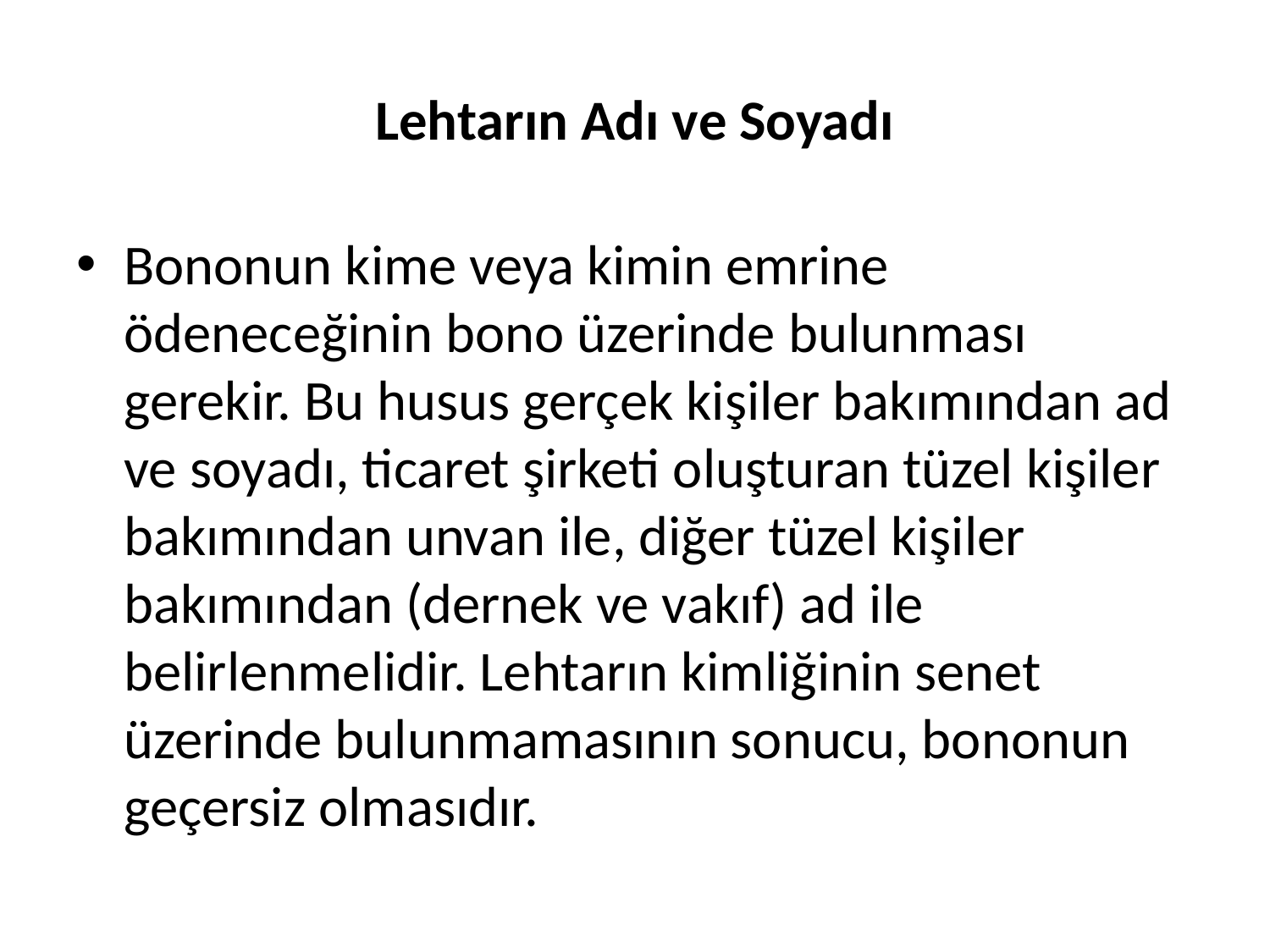

# Lehtarın Adı ve Soyadı
Bononun kime veya kimin emrine ödeneceğinin bono üzerinde bulunması gerekir. Bu husus gerçek kişiler bakımından ad ve soyadı, ticaret şirketi oluşturan tüzel kişiler bakımından unvan ile, diğer tüzel kişiler bakımından (dernek ve vakıf) ad ile belirlenmelidir. Lehtarın kimliğinin senet üzerinde bulunmamasının sonucu, bononun geçersiz olmasıdır.